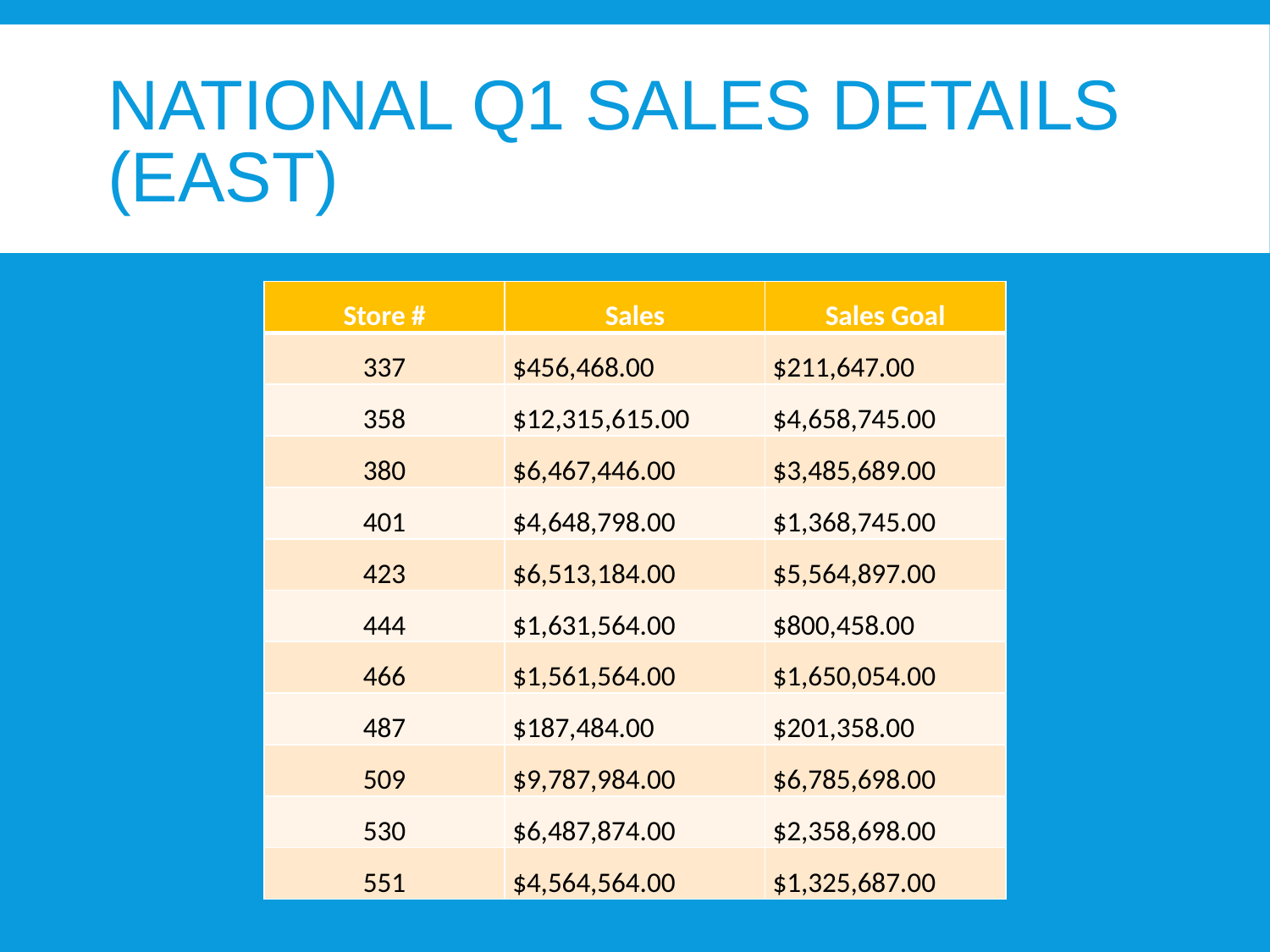

# National Q1 Sales Details (East)
| Store # | Sales | Sales Goal |
| --- | --- | --- |
| 337 | $456,468.00 | $211,647.00 |
| 358 | $12,315,615.00 | $4,658,745.00 |
| 380 | $6,467,446.00 | $3,485,689.00 |
| 401 | $4,648,798.00 | $1,368,745.00 |
| 423 | $6,513,184.00 | $5,564,897.00 |
| 444 | $1,631,564.00 | $800,458.00 |
| 466 | $1,561,564.00 | $1,650,054.00 |
| 487 | $187,484.00 | $201,358.00 |
| 509 | $9,787,984.00 | $6,785,698.00 |
| 530 | $6,487,874.00 | $2,358,698.00 |
| 551 | $4,564,564.00 | $1,325,687.00 |